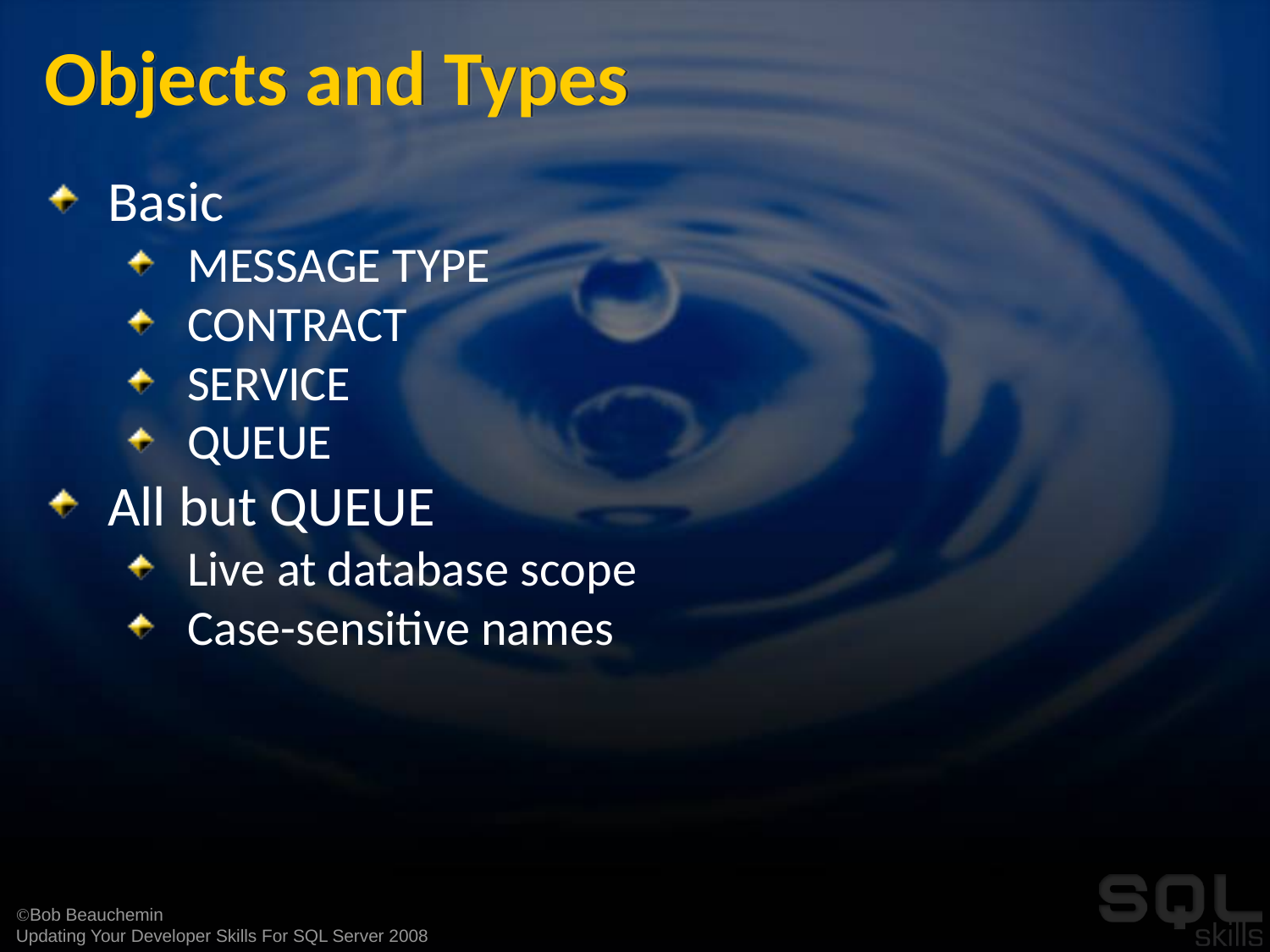

# Objects and Types
Basic
MESSAGE TYPE
CONTRACT
SERVICE
QUEUE
All but QUEUE
Live at database scope
Case-sensitive names